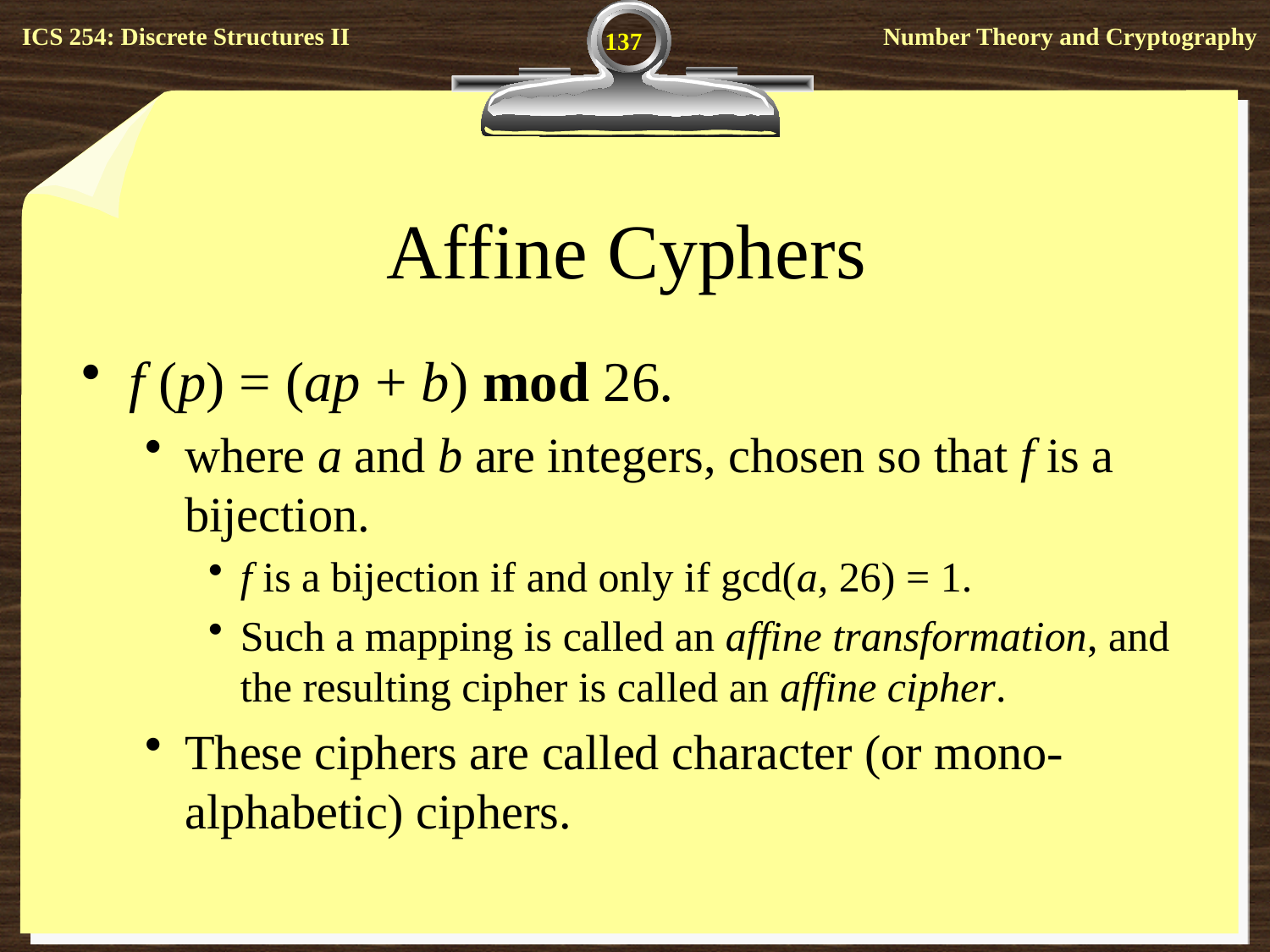

137
# Affine Cyphers
f (p) = (ap + b) mod 26.
where a and b are integers, chosen so that f is a bijection.
f is a bijection if and only if gcd(a, 26) = 1.
Such a mapping is called an affine transformation, and the resulting cipher is called an affine cipher.
These ciphers are called character (or mono-alphabetic) ciphers.